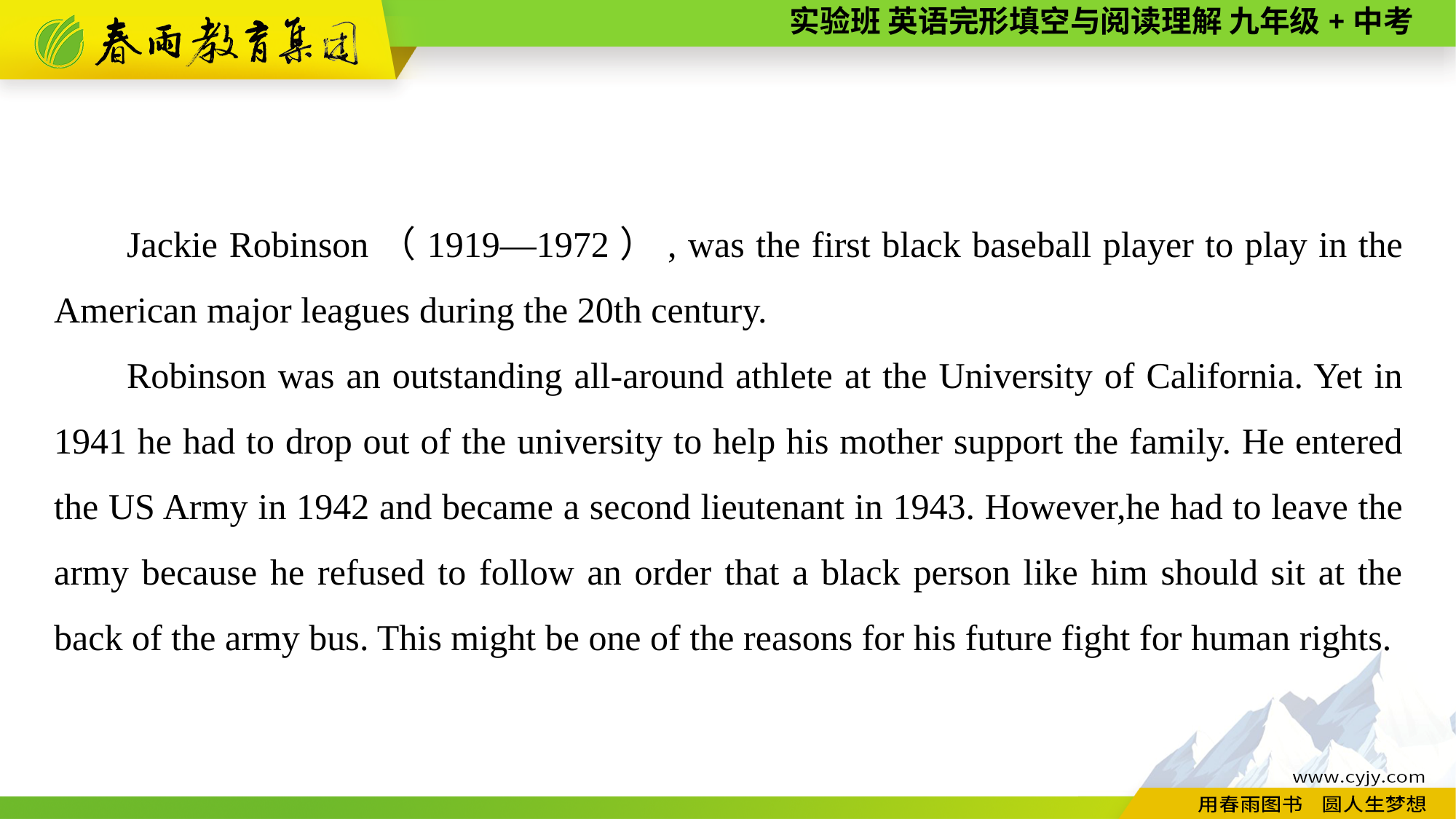

Jackie Robinson（1919—1972）, was the first black baseball player to play in the American major leagues during the 20th century.
Robinson was an outstanding all-around athlete at the University of California. Yet in 1941 he had to drop out of the university to help his mother support the family. He entered the US Army in 1942 and became a second lieutenant in 1943. However,he had to leave the army because he refused to follow an order that a black person like him should sit at the back of the army bus. This might be one of the reasons for his future fight for human rights.